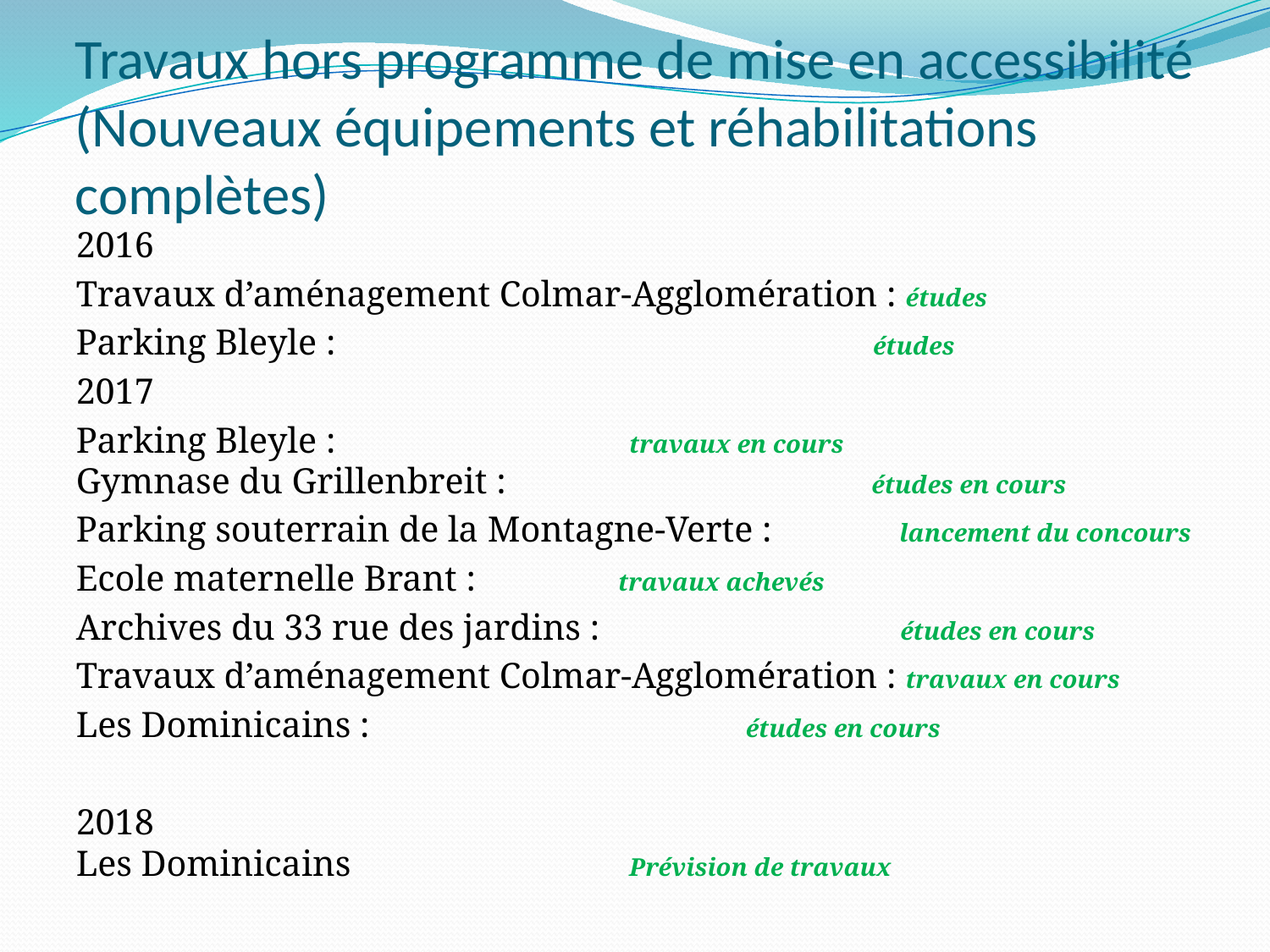

# Travaux hors programme de mise en accessibilité (Nouveaux équipements et réhabilitations complètes)

2016
Travaux d’aménagement Colmar-Agglomération : études
Parking Bleyle :                                                           études
2017
Parking Bleyle :			                             travaux en cours
Gymnase du Grillenbreit :	                            études en cours
Parking souterrain de la Montagne-Verte :              lancement du concours
Ecole maternelle Brant : 			              travaux achevés
Archives du 33 rue des jardins :                                 études en cours
Travaux d’aménagement Colmar-Agglomération : travaux en cours
Les Dominicains :		                            études en cours

2018
Les Dominicains 		                             Prévision de travaux